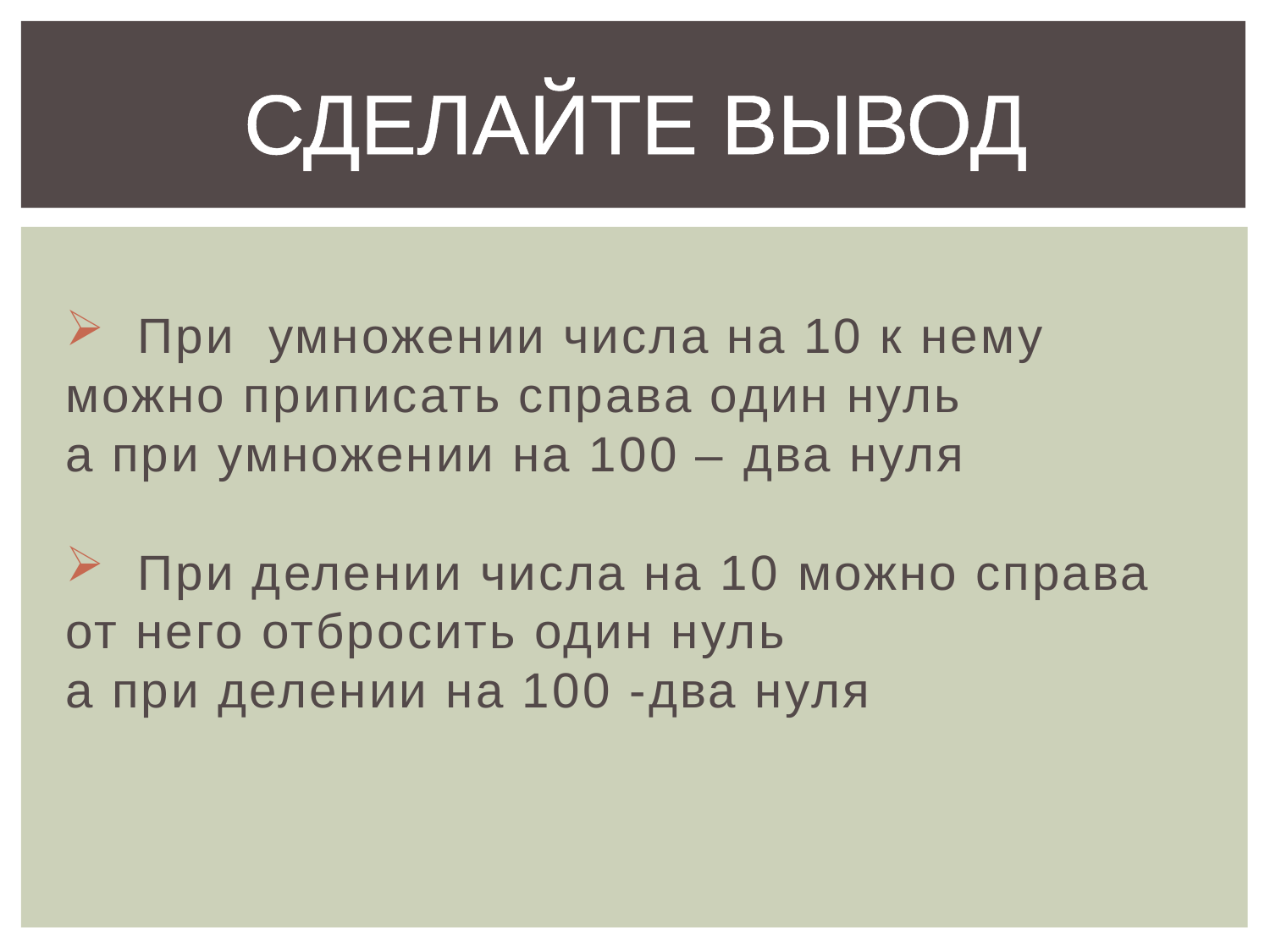

# СДЕЛАЙТЕ ВЫВОД

  При  умножении числа на 10 к нему
можно приписать справа один нуль
а при умножении на 100 – два нуля

  При делении числа на 10 можно справа от него отбросить один нуль
а при делении на 100 -два нуля